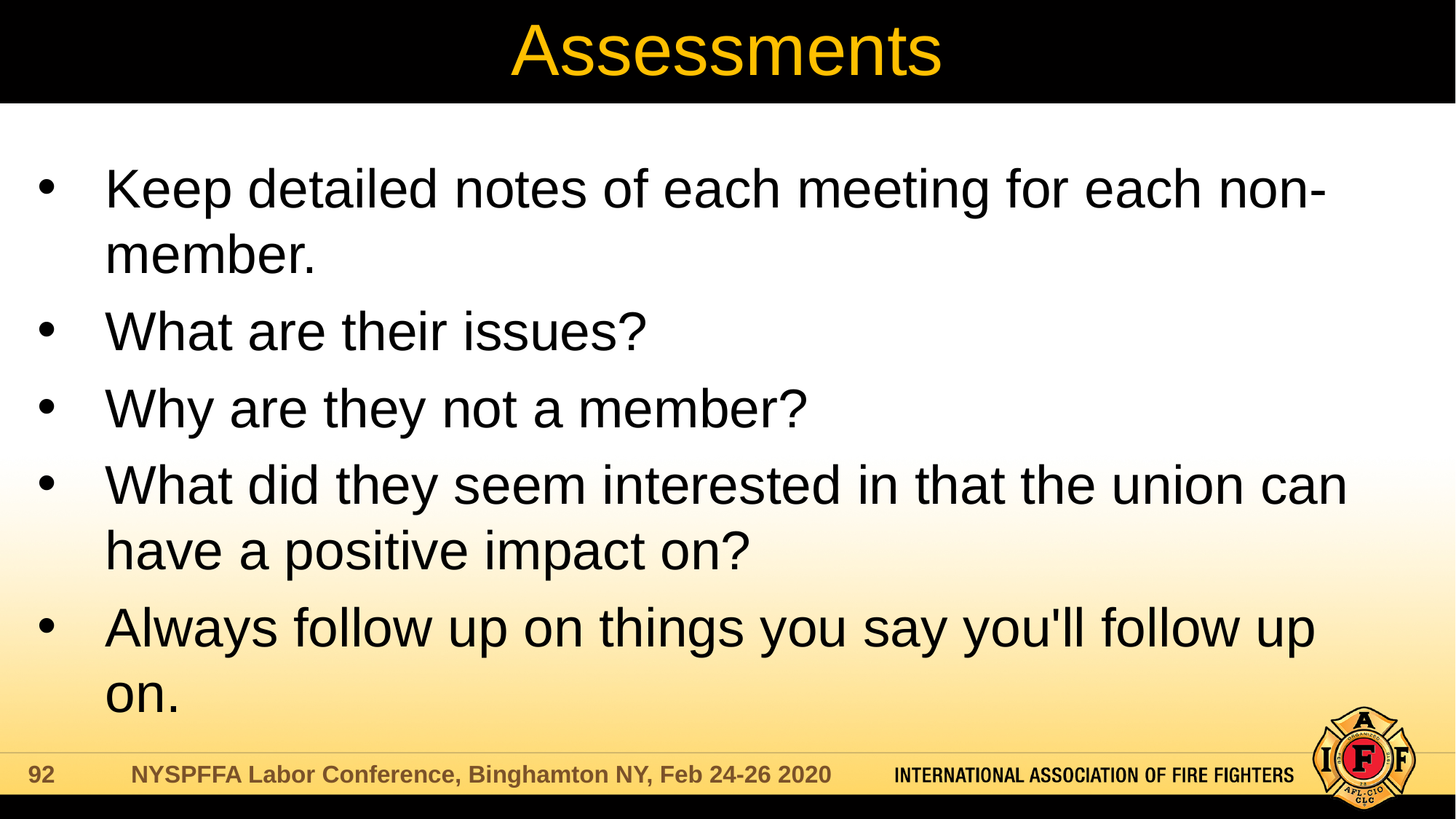

# Assessments
Keep detailed notes of each meeting for each non-member.
What are their issues?
Why are they not a member?
What did they seem interested in that the union can have a positive impact on?
Always follow up on things you say you'll follow up on.

NYSPFFA Labor Conference, Binghamton NY, Feb 24-26 2020